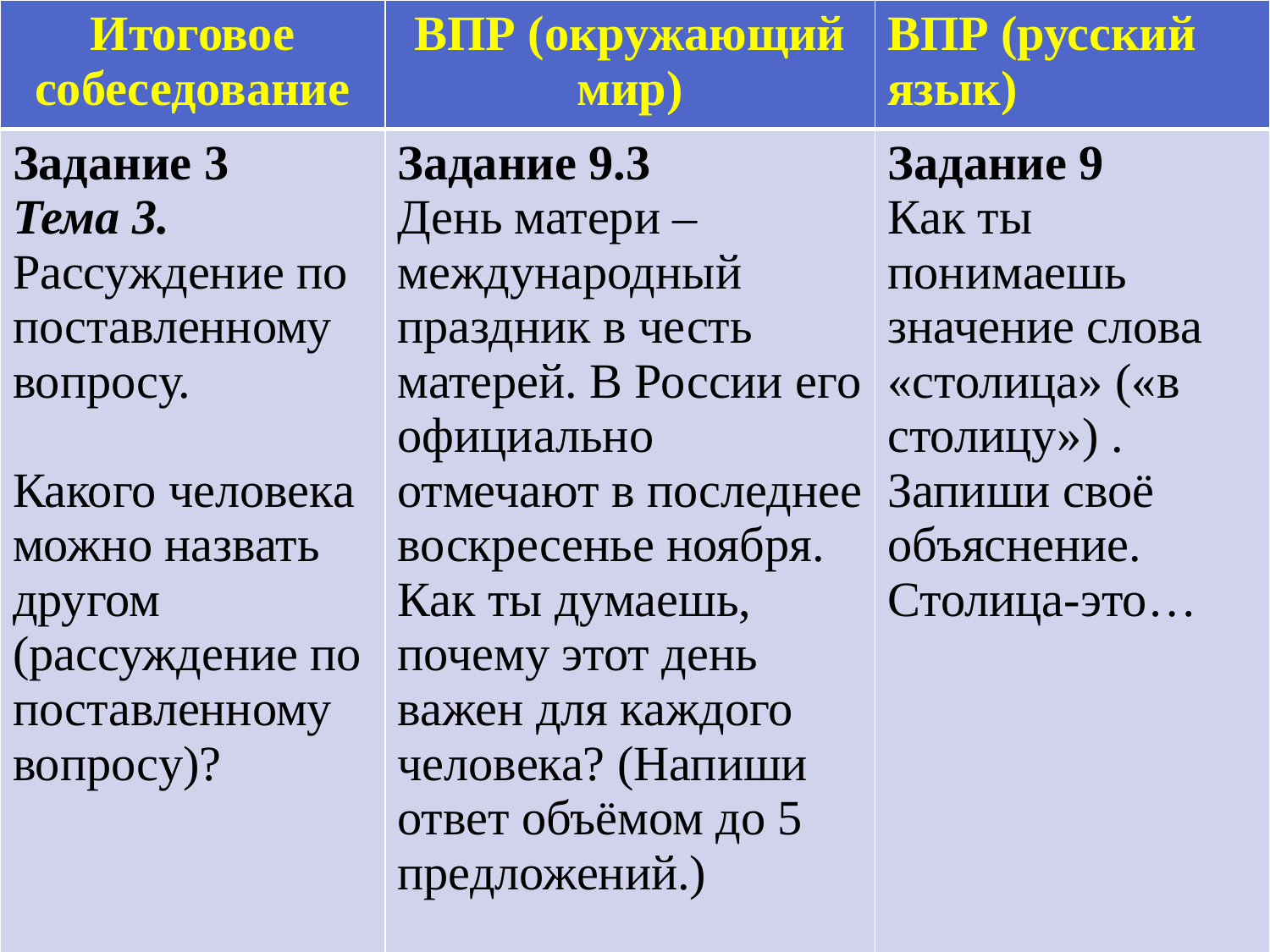

| Итоговое собеседование | ВПР (окружающий мир) | ВПР (русский язык) |
| --- | --- | --- |
| Задание 3 Тема 3. Рассуждение по поставленному вопросу. Какого человека можно назвать другом (рассуждение по поставленному вопросу)? | Задание 9.3 День матери – международный праздник в честь матерей. В России его официально отмечают в последнее воскресенье ноября. Как ты думаешь, почему этот день важен для каждого человека? (Напиши ответ объёмом до 5 предложений.) | Задание 9 Как ты понимаешь значение слова «столица» («в столицу») . Запиши своё объяснение. Столица-это… |
#